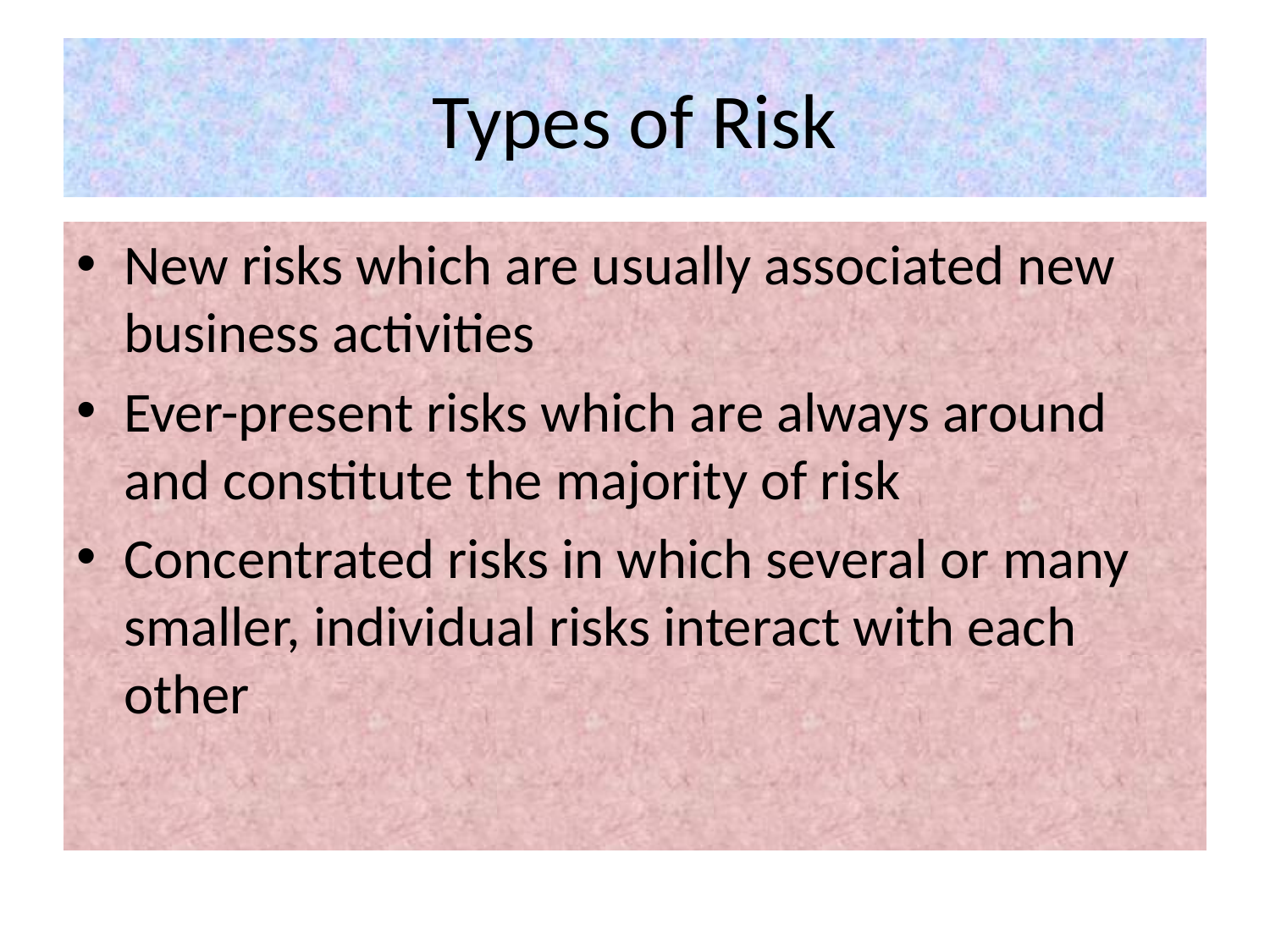

# Types of Risk
New risks which are usually associated new business activities
Ever-present risks which are always around and constitute the majority of risk
Concentrated risks in which several or many smaller, individual risks interact with each other